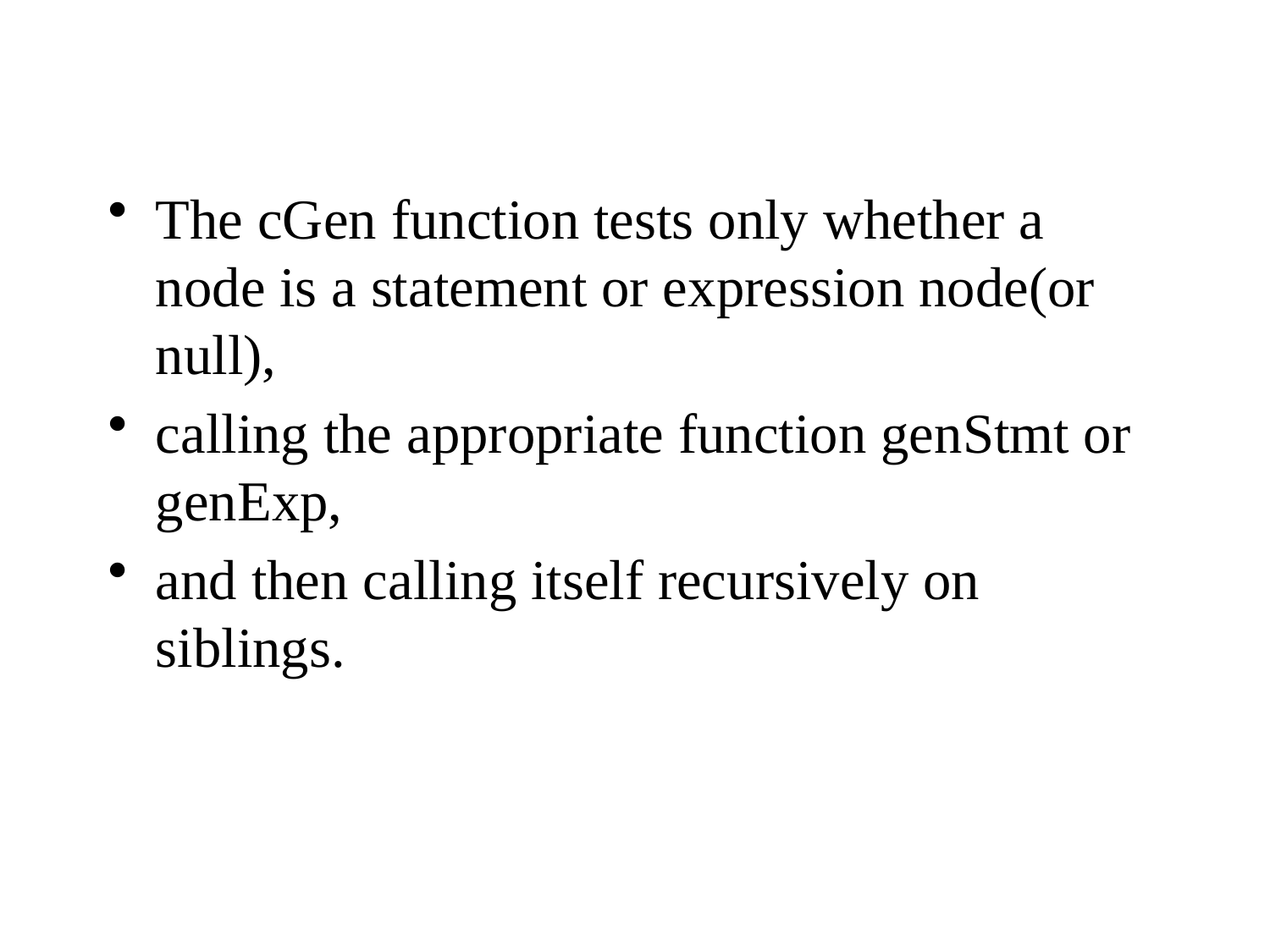

The cGen function tests only whether a node is a statement or expression node(or null),
calling the appropriate function genStmt or genExp,
and then calling itself recursively on siblings.